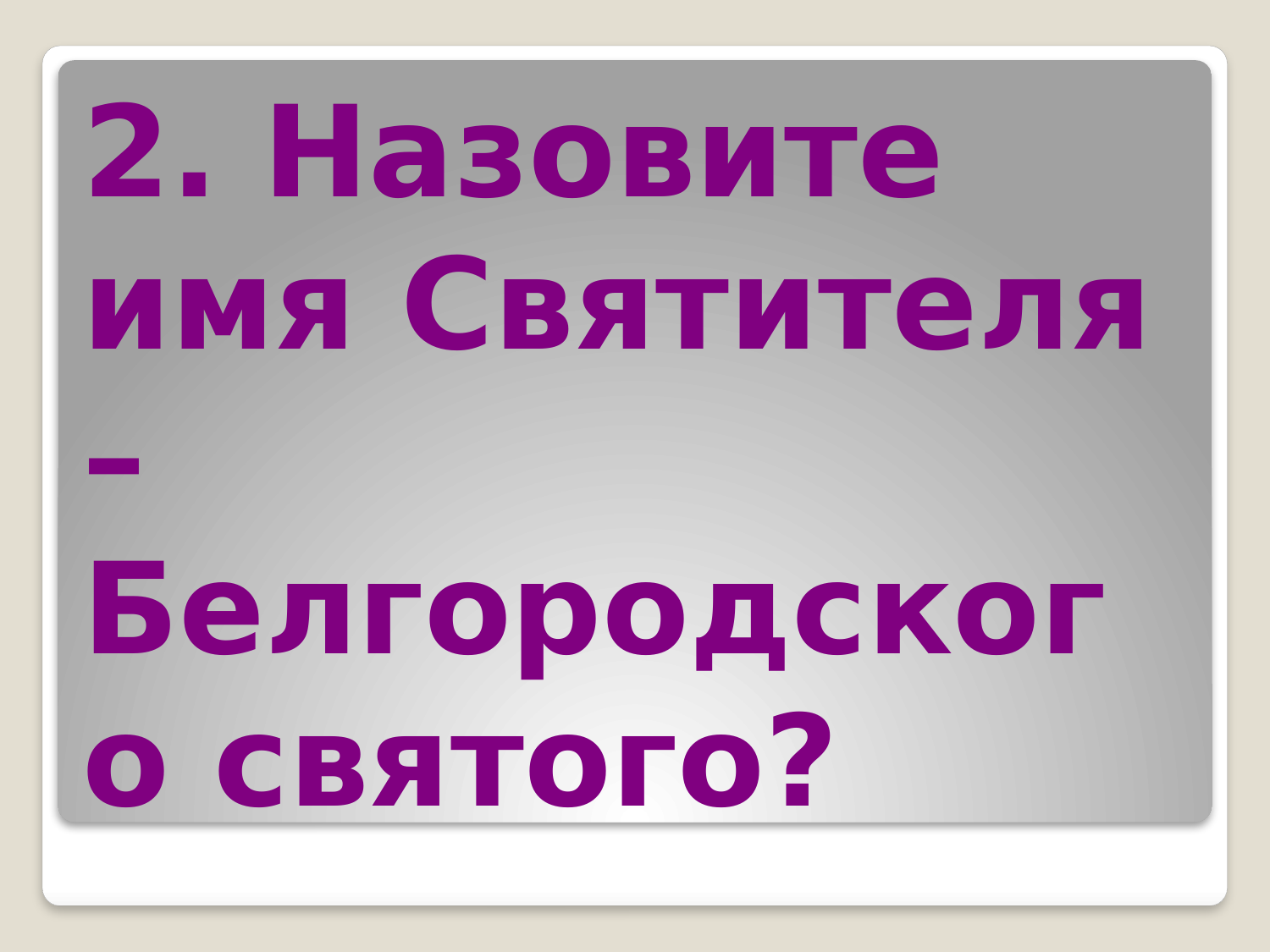

# 2. Назовите имя Святителя – Белгородского святого?